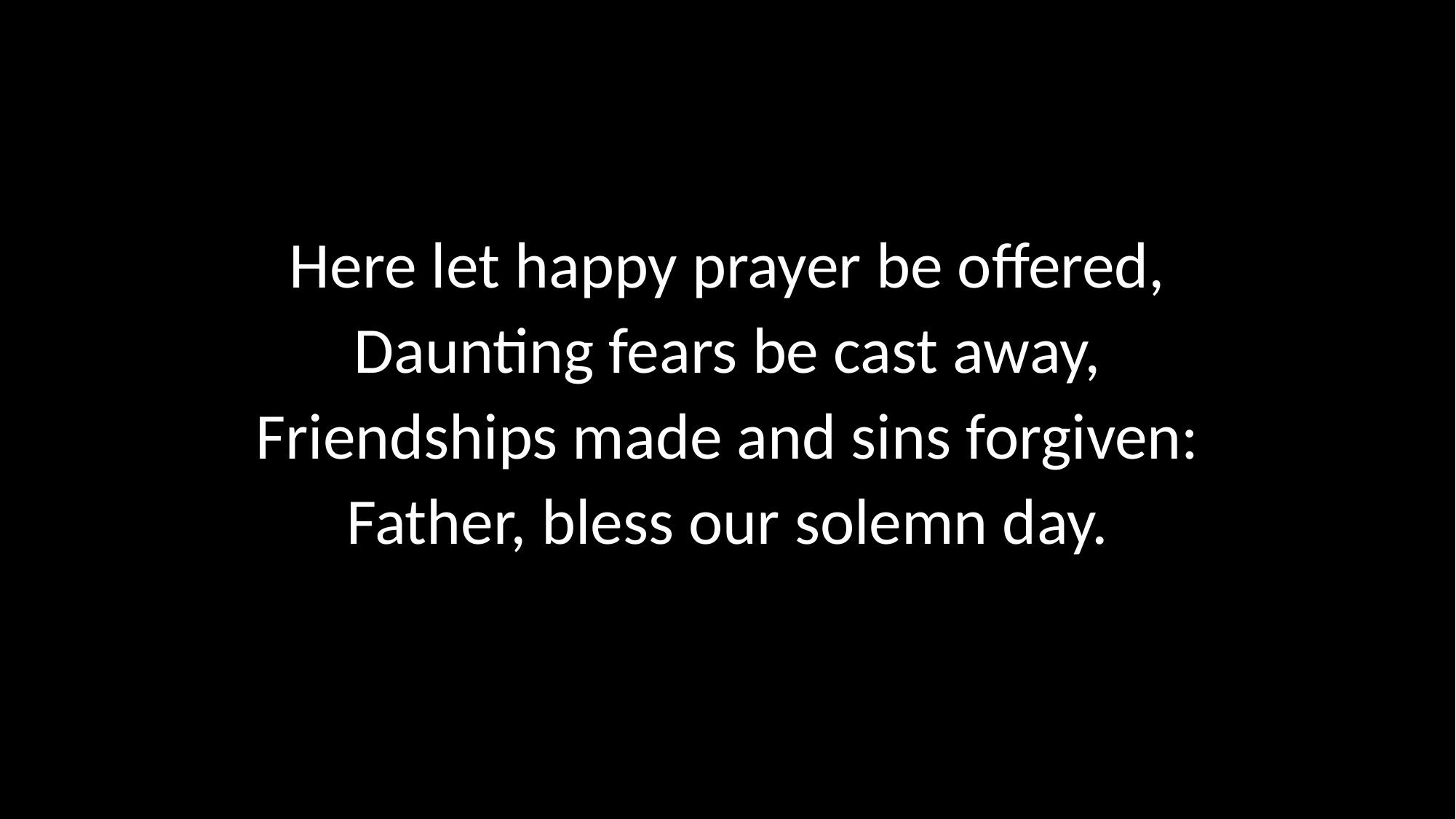

Here let happy prayer be offered,
Daunting fears be cast away,
Friendships made and sins forgiven:
Father, bless our solemn day.